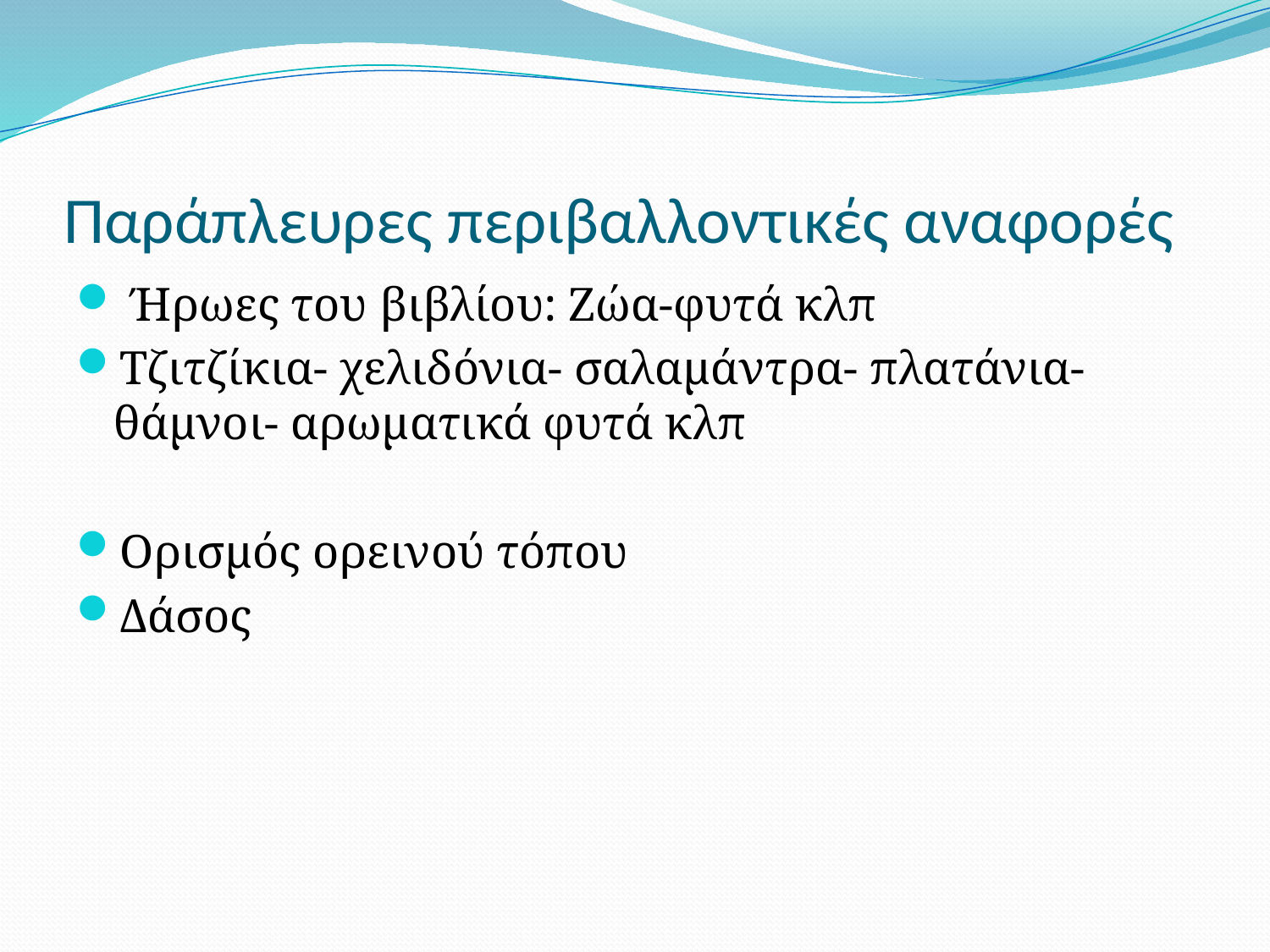

# Παράπλευρες περιβαλλοντικές αναφορές
 Ήρωες του βιβλίου: Ζώα-φυτά κλπ
Τζιτζίκια- χελιδόνια- σαλαμάντρα- πλατάνια- θάμνοι- αρωματικά φυτά κλπ

Ορισμός ορεινού τόπου
Δάσος